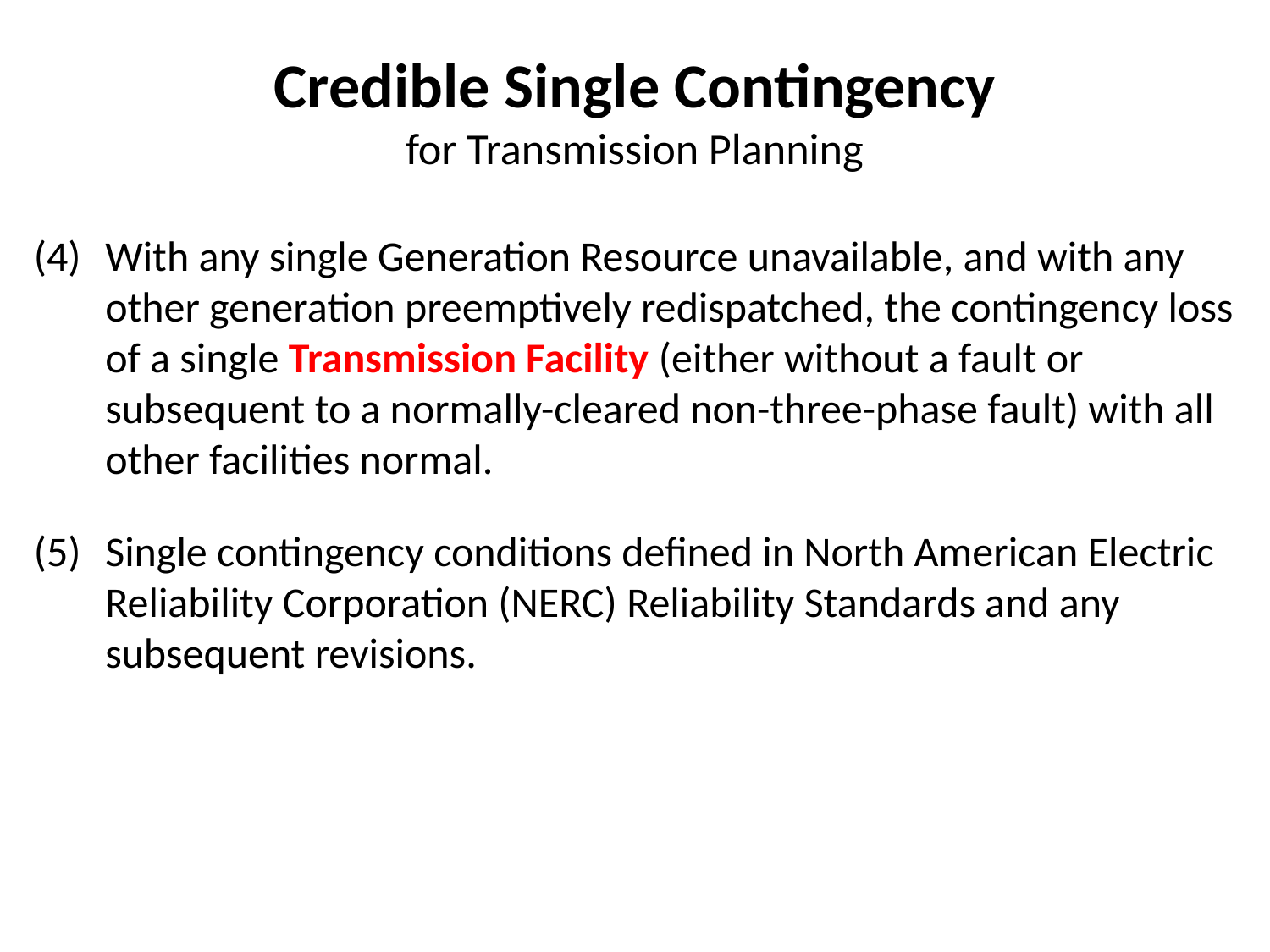

# Credible Single Contingency for Transmission Planning
(4)	With any single Generation Resource unavailable, and with any other generation preemptively redispatched, the contingency loss of a single Transmission Facility (either without a fault or subsequent to a normally-cleared non-three-phase fault) with all other facilities normal.
(5)	Single contingency conditions defined in North American Electric Reliability Corporation (NERC) Reliability Standards and any subsequent revisions.